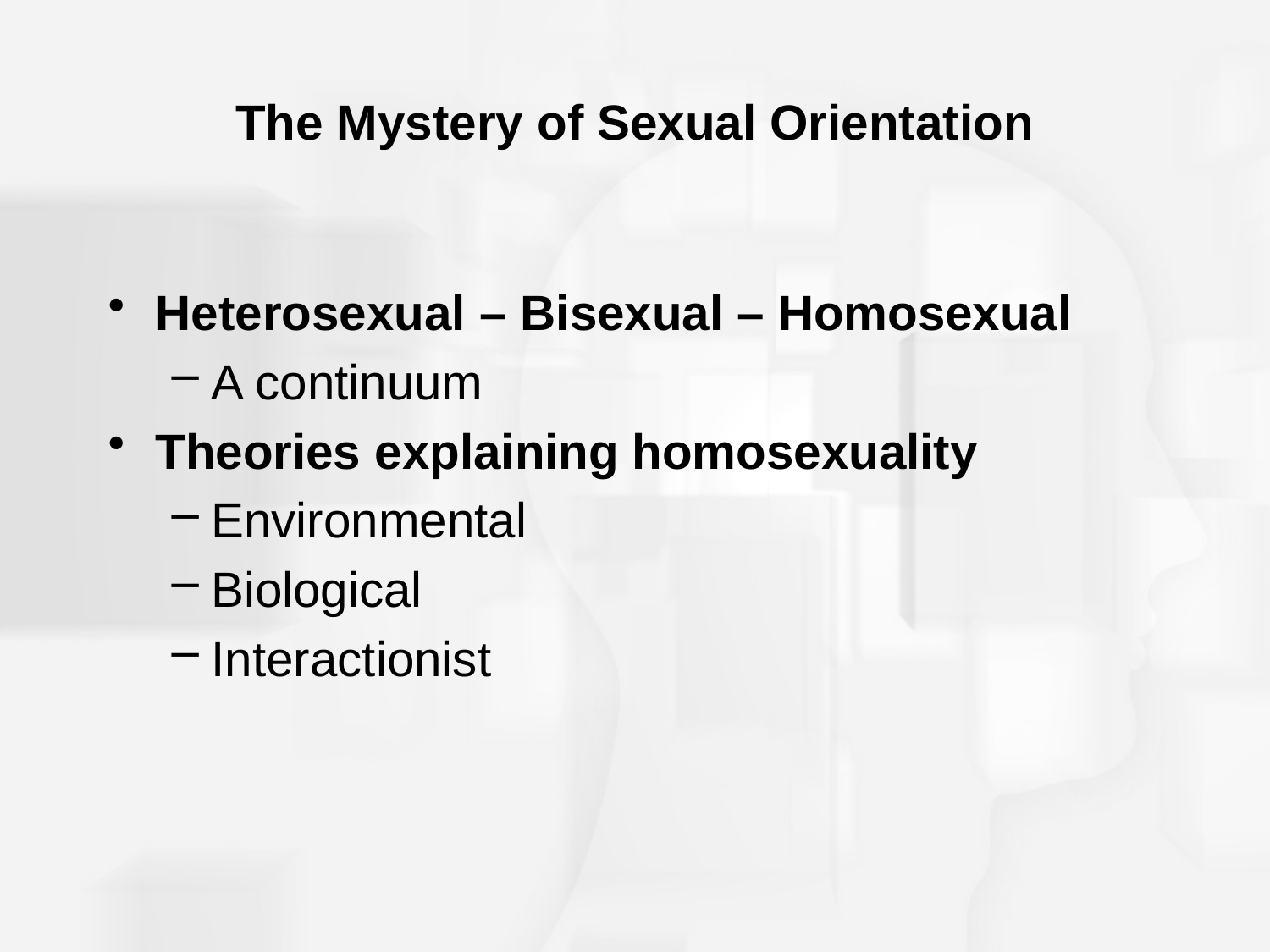

# The Mystery of Sexual Orientation
Heterosexual – Bisexual – Homosexual
A continuum
Theories explaining homosexuality
Environmental
Biological
Interactionist